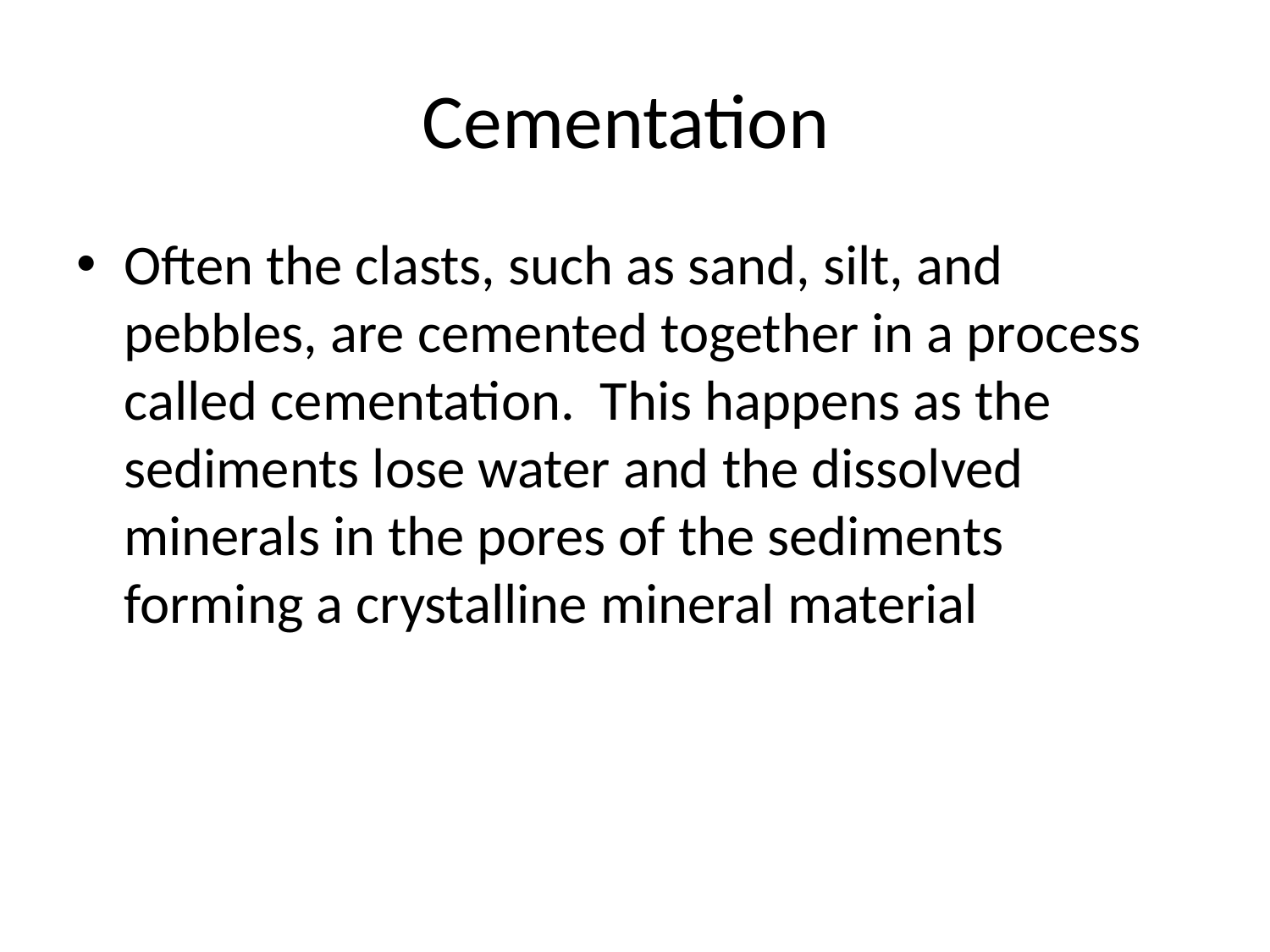

# Cementation
Often the clasts, such as sand, silt, and pebbles, are cemented together in a process called cementation.  This happens as the sediments lose water and the dissolved minerals in the pores of the sediments forming a crystalline mineral material